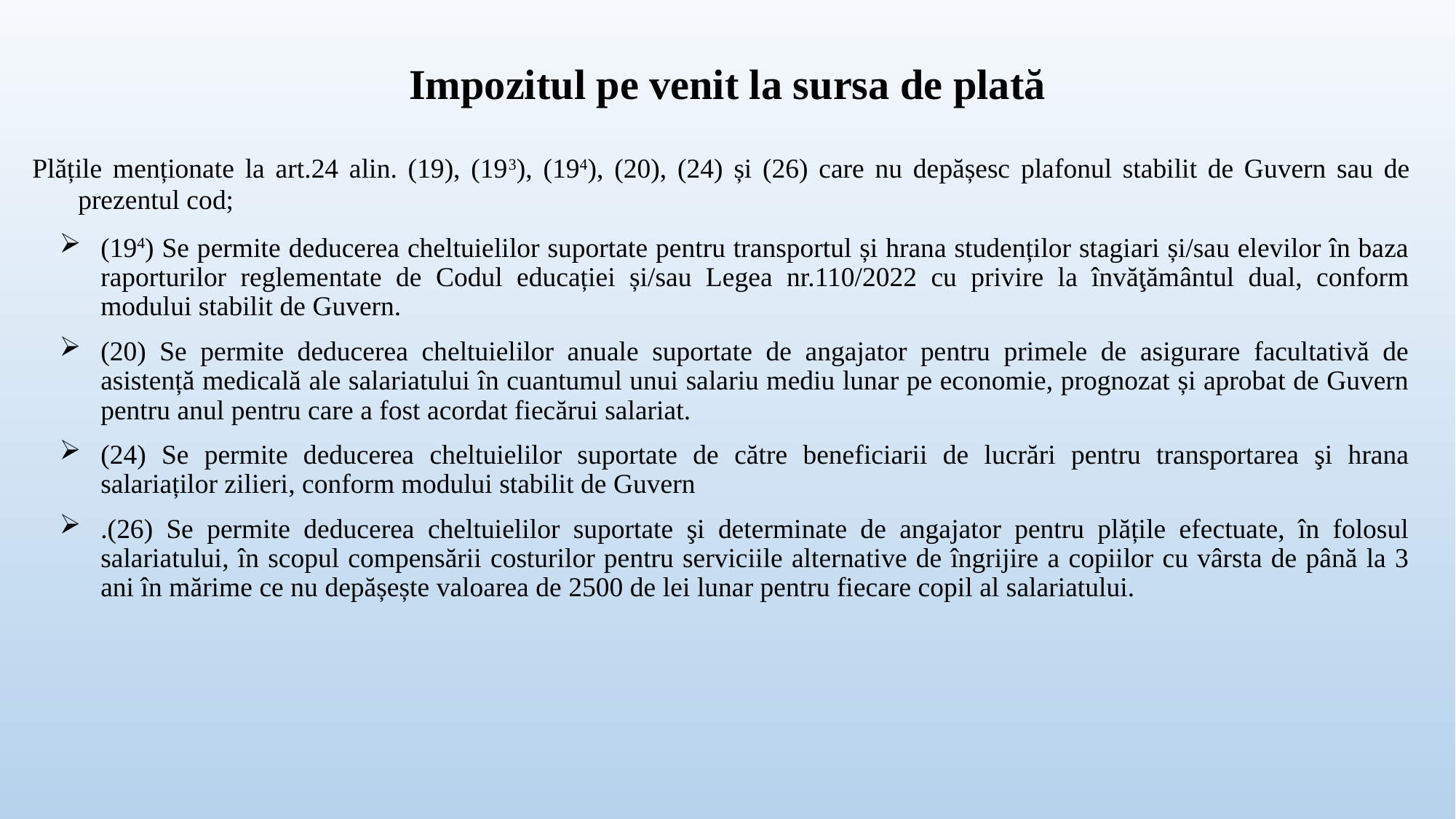

# Impozitul pe venit la sursa de plată
Plățile menționate la art.24 alin. (19), (193), (194), (20), (24) și (26) care nu depășesc plafonul stabilit de Guvern sau de prezentul cod;
(194) Se permite deducerea cheltuielilor suportate pentru transportul și hrana studenților stagiari și/sau elevilor în baza raporturilor reglementate de Codul educației și/sau Legea nr.110/2022 cu privire la învăţământul dual, conform modului stabilit de Guvern.
(20) Se permite deducerea cheltuielilor anuale suportate de angajator pentru primele de asigurare facultativă de asistență medicală ale salariatului în cuantumul unui salariu mediu lunar pe economie, prognozat și aprobat de Guvern pentru anul pentru care a fost acordat fiecărui salariat.
(24) Se permite deducerea cheltuielilor suportate de către beneficiarii de lucrări pentru transportarea şi hrana salariaților zilieri, conform modului stabilit de Guvern
.(26) Se permite deducerea cheltuielilor suportate şi determinate de angajator pentru plățile efectuate, în folosul salariatului, în scopul compensării costurilor pentru serviciile alternative de îngrijire a copiilor cu vârsta de până la 3 ani în mărime ce nu depășește valoarea de 2500 de lei lunar pentru fiecare copil al salariatului.